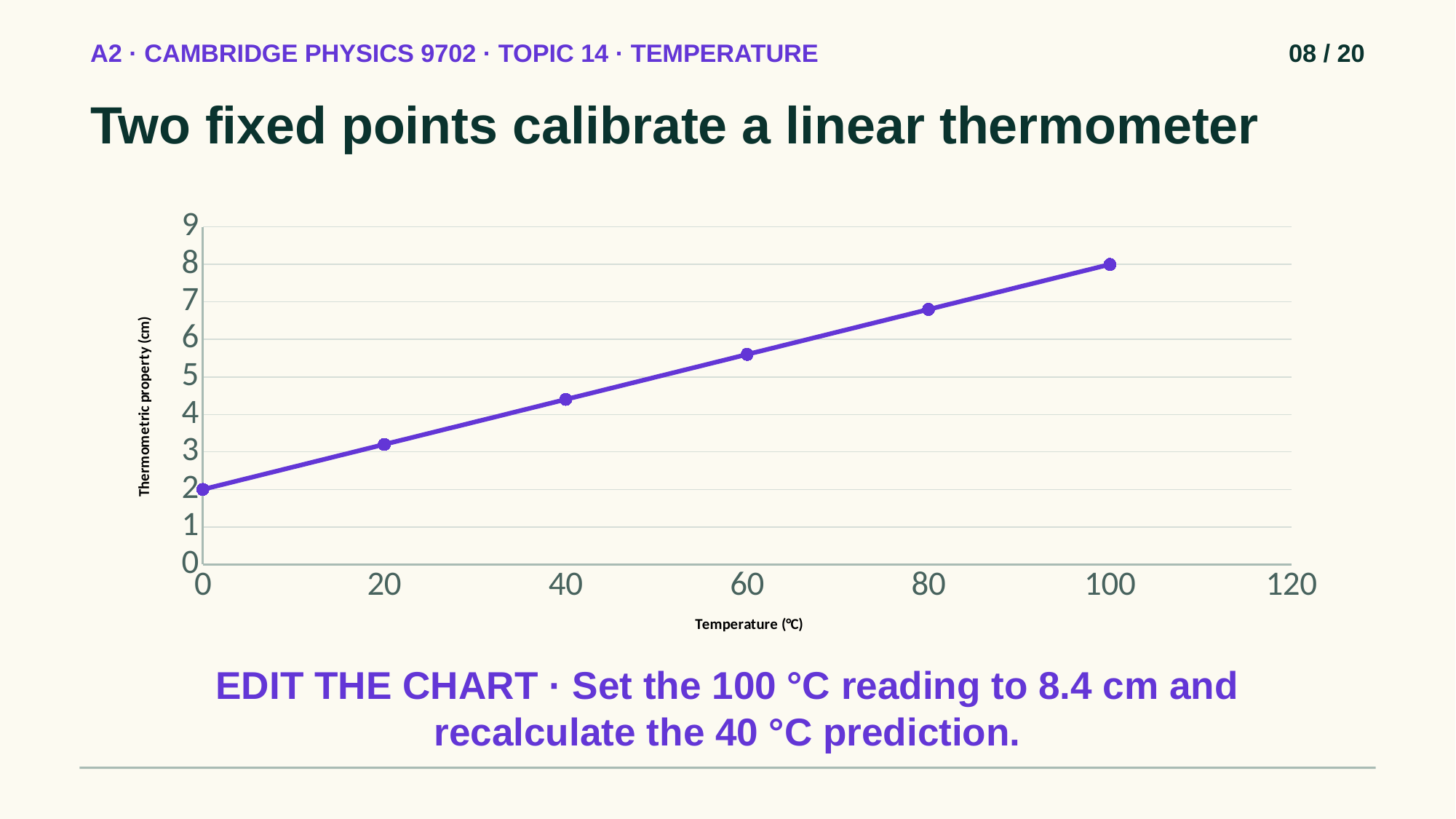

A2 · CAMBRIDGE PHYSICS 9702 · TOPIC 14 · TEMPERATURE
08 / 20
Two fixed points calibrate a linear thermometer

### Chart

| Category |  |
|---|---|
EDIT THE CHART · Set the 100 °C reading to 8.4 cm and recalculate the 40 °C prediction.